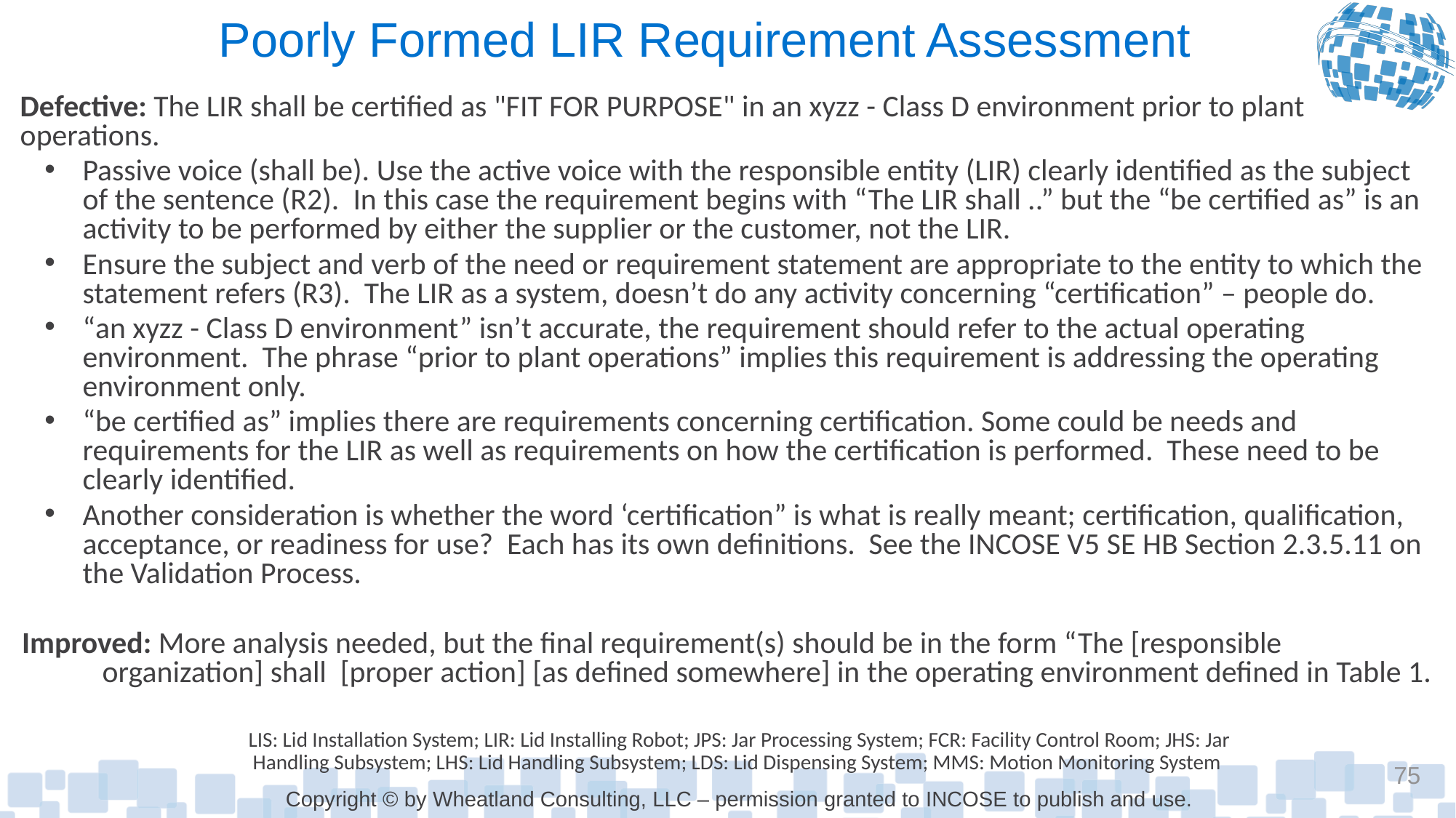

# Poorly Formed LIR Requirement Assessment
Defective: The LIR shall be certified as "FIT FOR PURPOSE" in an xyzz - Class D environment prior to plant operations.
Passive voice (shall be). Use the active voice with the responsible entity (LIR) clearly identified as the subject of the sentence (R2).  In this case the requirement begins with “The LIR shall ..” but the “be certified as” is an activity to be performed by either the supplier or the customer, not the LIR.
Ensure the subject and verb of the need or requirement statement are appropriate to the entity to which the statement refers (R3).  The LIR as a system, doesn’t do any activity concerning “certification” – people do.
“an xyzz - Class D environment” isn’t accurate, the requirement should refer to the actual operating environment.  The phrase “prior to plant operations” implies this requirement is addressing the operating environment only.
“be certified as” implies there are requirements concerning certification. Some could be needs and requirements for the LIR as well as requirements on how the certification is performed.  These need to be clearly identified.
Another consideration is whether the word ‘certification” is what is really meant; certification, qualification, acceptance, or readiness for use?  Each has its own definitions.  See the INCOSE V5 SE HB Section 2.3.5.11 on  the Validation Process.

Improved: More analysis needed, but the final requirement(s) should be in the form “The [responsible organization] shall  [proper action] [as defined somewhere] in the operating environment defined in Table 1.

LIS: Lid Installation System; LIR: Lid Installing Robot; JPS: Jar Processing System; FCR: Facility Control Room; JHS: Jar Handling Subsystem; LHS: Lid Handling Subsystem; LDS: Lid Dispensing System; MMS: Motion Monitoring System
75
Copyright © by Wheatland Consulting, LLC – permission granted to INCOSE to publish and use.